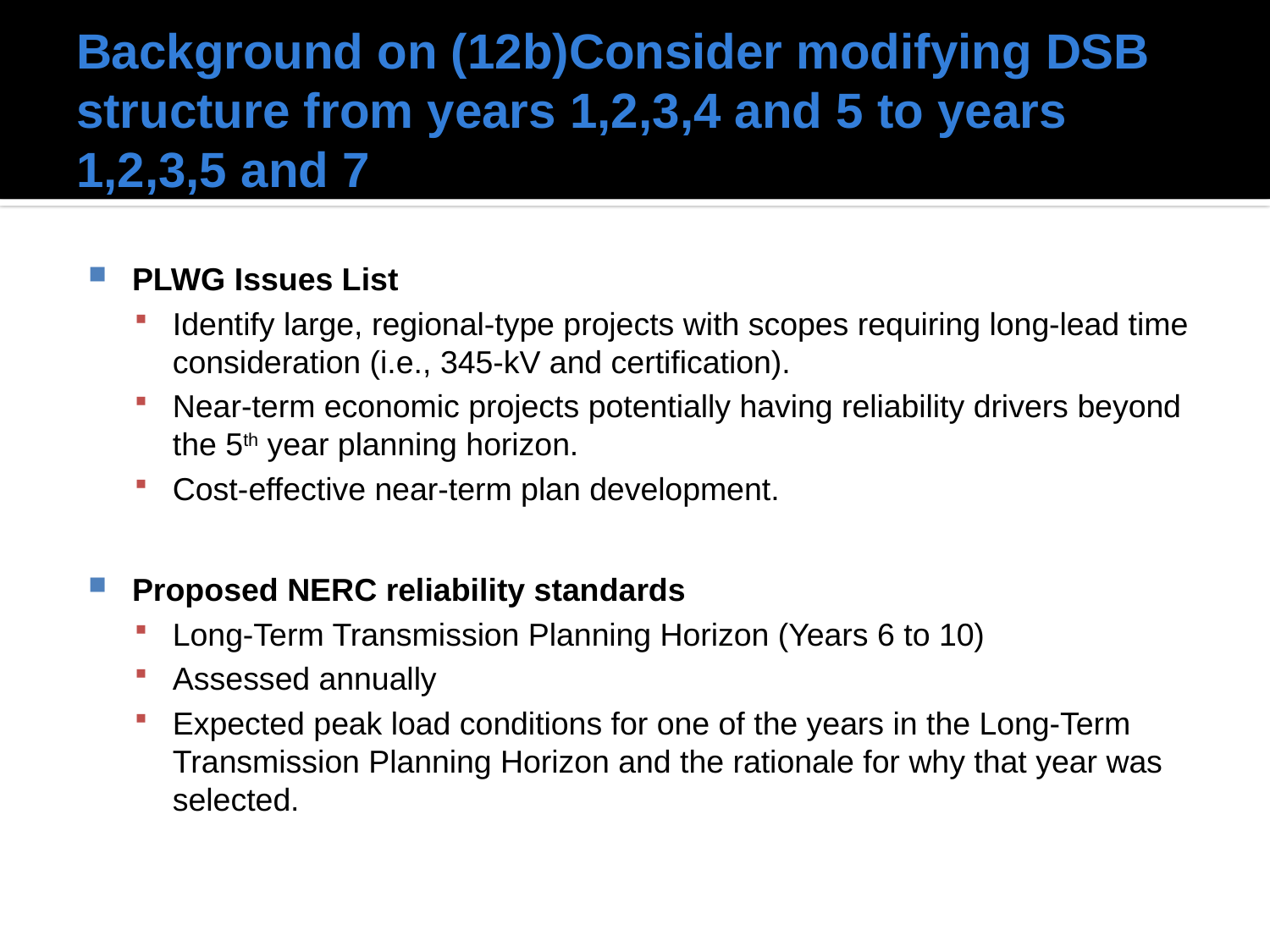

# Background on (12b)Consider modifying DSB structure from years 1,2,3,4 and 5 to years 1,2,3,5 and 7
PLWG Issues List
Identify large, regional-type projects with scopes requiring long-lead time consideration (i.e., 345-kV and certification).
Near-term economic projects potentially having reliability drivers beyond the 5th year planning horizon.
Cost-effective near-term plan development.

Proposed NERC reliability standards
Long-Term Transmission Planning Horizon (Years 6 to 10)
Assessed annually
Expected peak load conditions for one of the years in the Long-Term Transmission Planning Horizon and the rationale for why that year was selected.